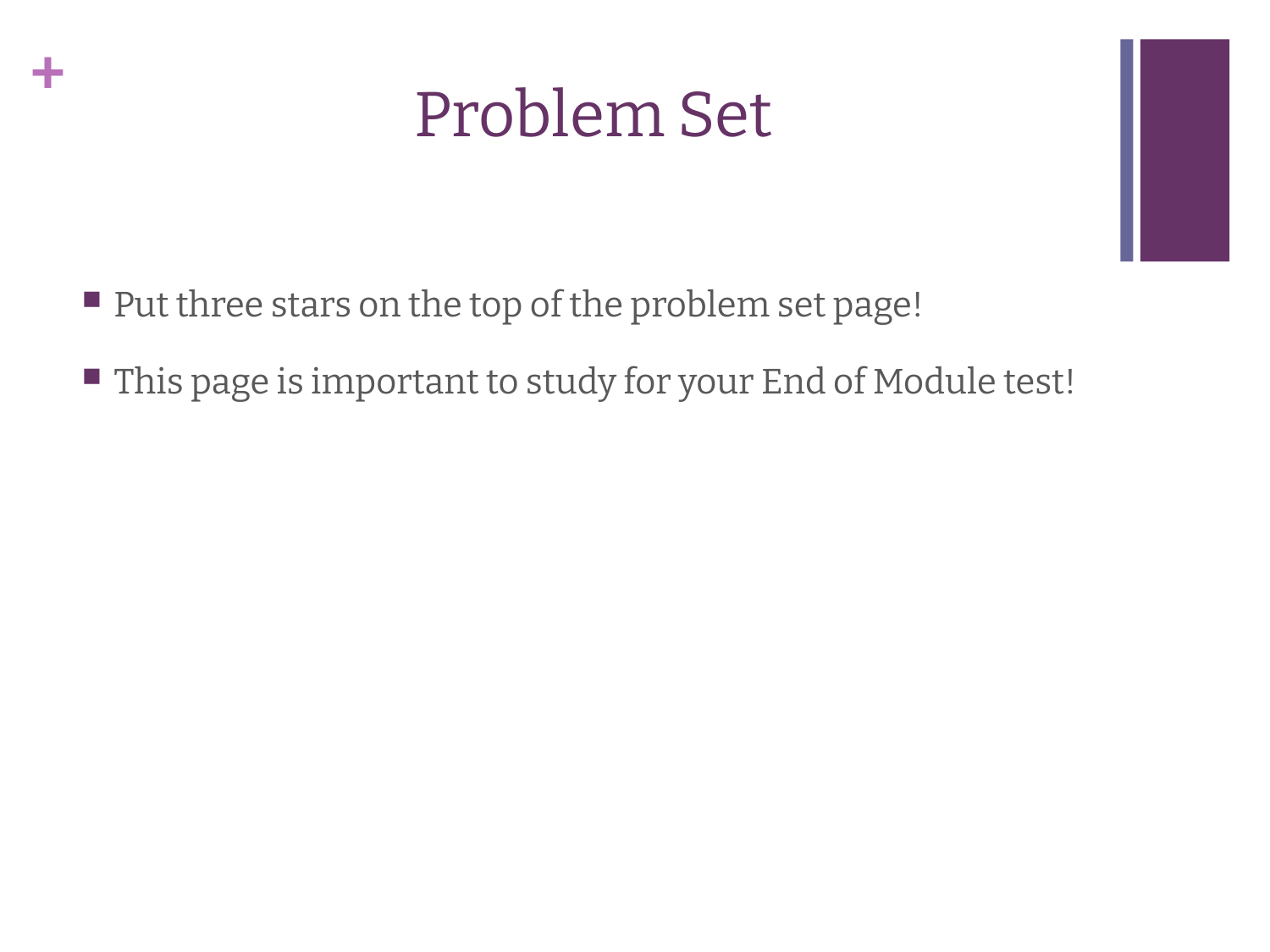

# Problem Set
Put three stars on the top of the problem set page!
This page is important to study for your End of Module test!